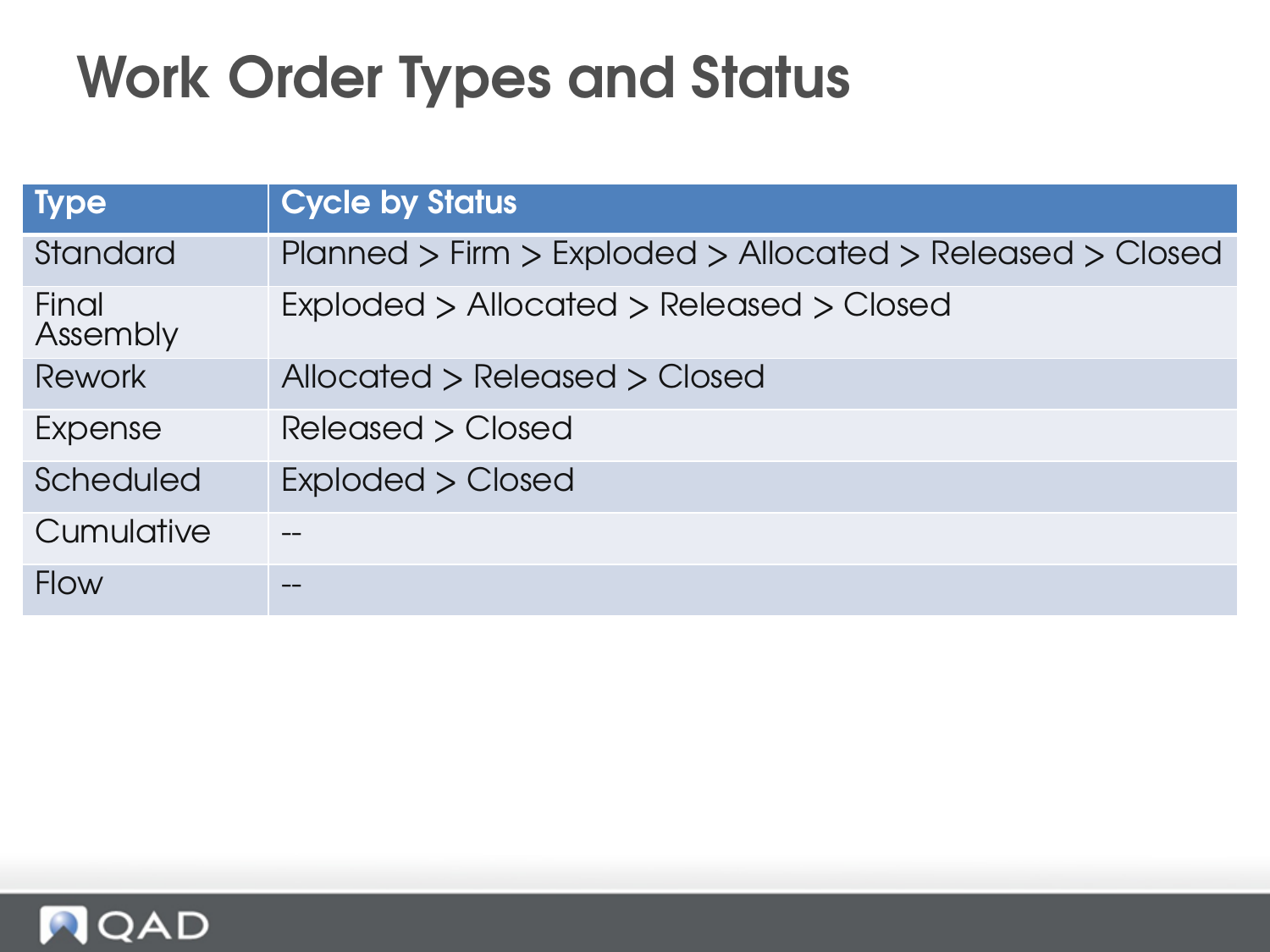

# Work Order Types and Status
| Type | Cycle by Status |
| --- | --- |
| Standard | Planned > Firm > Exploded > Allocated > Released > Closed |
| Final Assembly | Exploded > Allocated > Released > Closed |
| Rework | Allocated > Released > Closed |
| Expense | Released > Closed |
| Scheduled | Exploded > Closed |
| Cumulative | -- |
| Flow | -- |